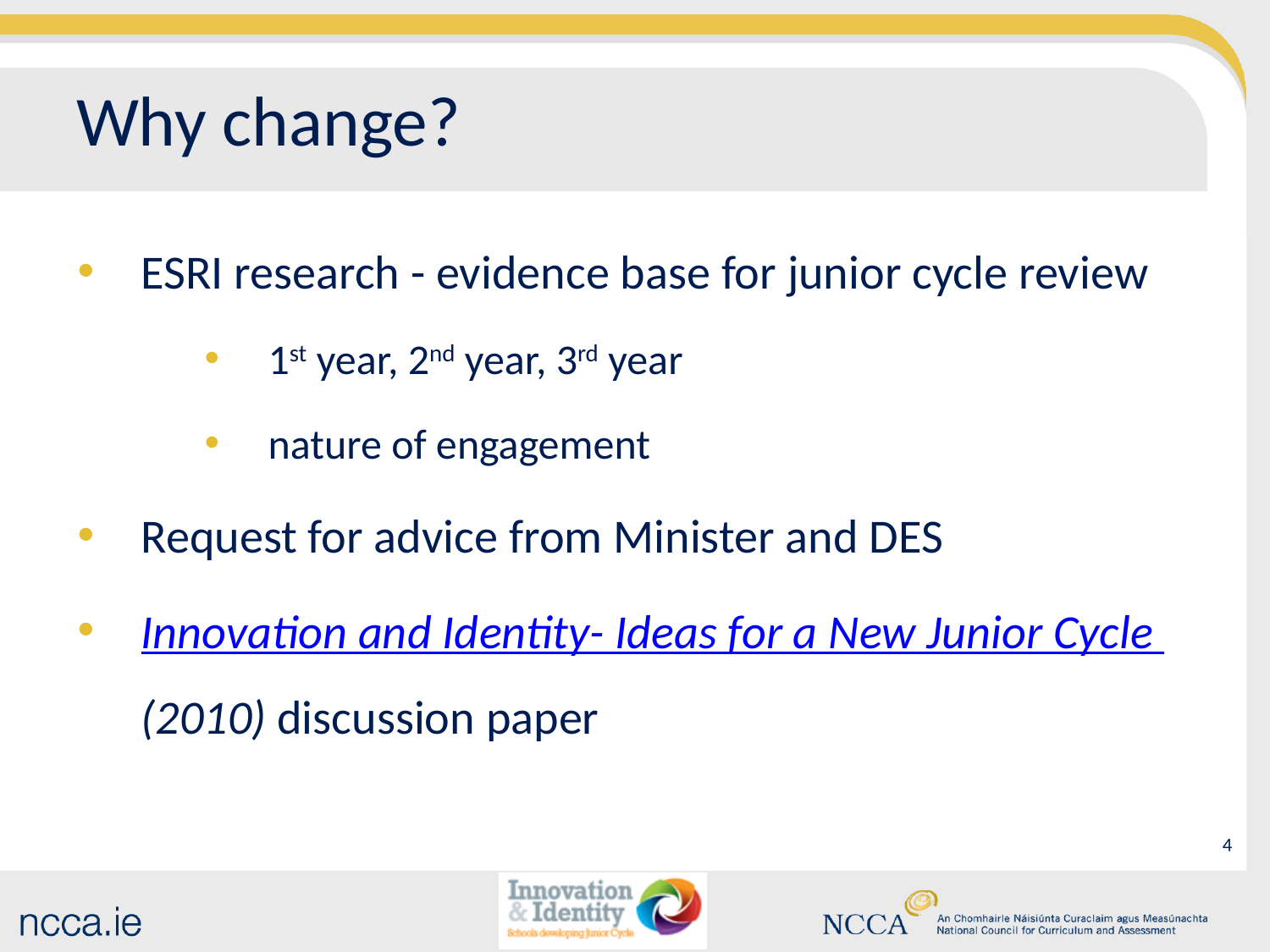

# Why change?
ESRI research - evidence base for junior cycle review
1st year, 2nd year, 3rd year
nature of engagement
Request for advice from Minister and DES
Innovation and Identity- Ideas for a New Junior Cycle (2010) discussion paper

4